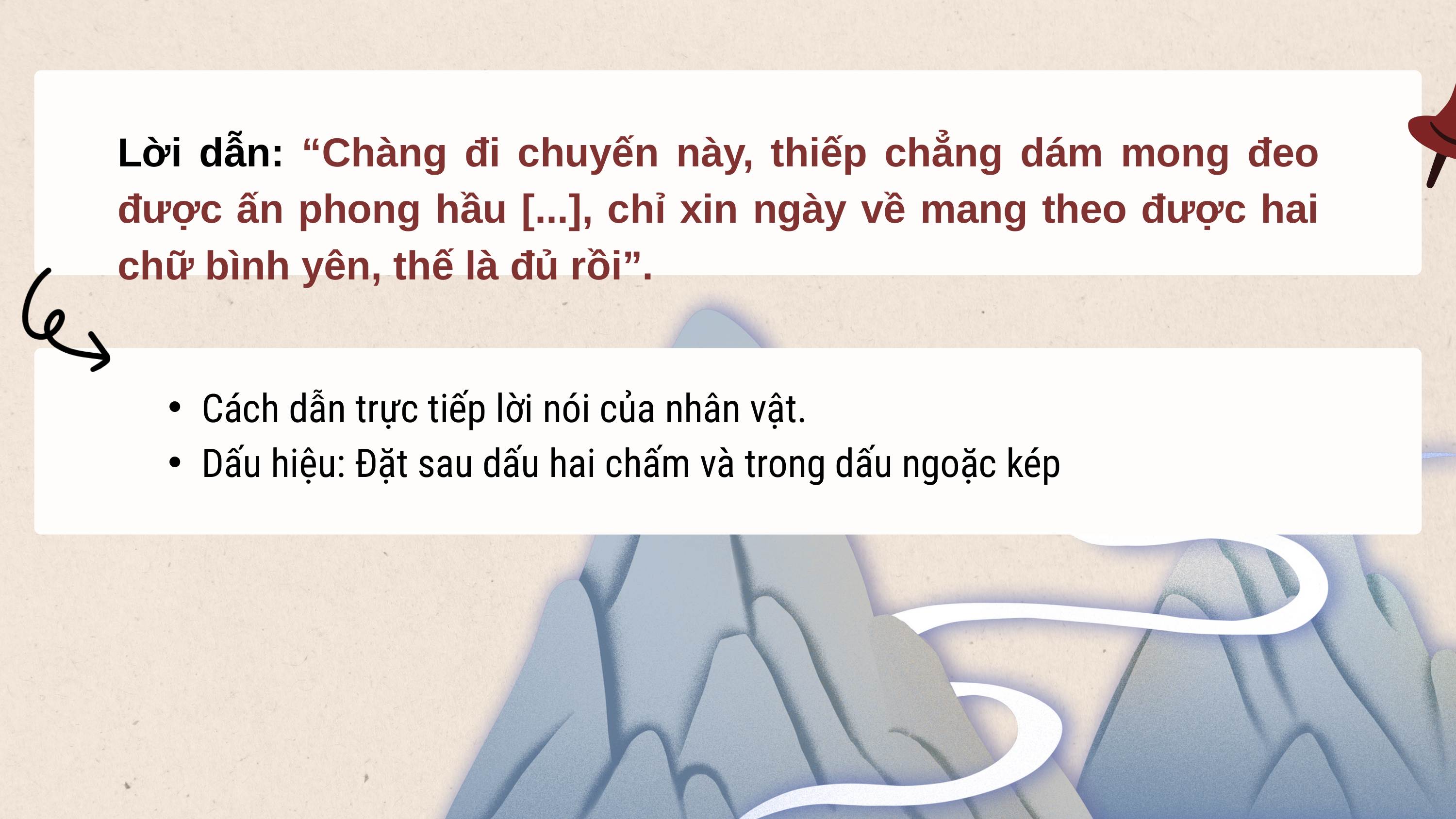

Lời dẫn: “Chàng đi chuyến này, thiếp chẳng dám mong đeo được ấn phong hầu [...], chỉ xin ngày về mang theo được hai chữ bình yên, thế là đủ rồi”.

Cách dẫn trực tiếp lời nói của nhân vật.
Dấu hiệu: Đặt sau dấu hai chấm và trong dấu ngoặc kép